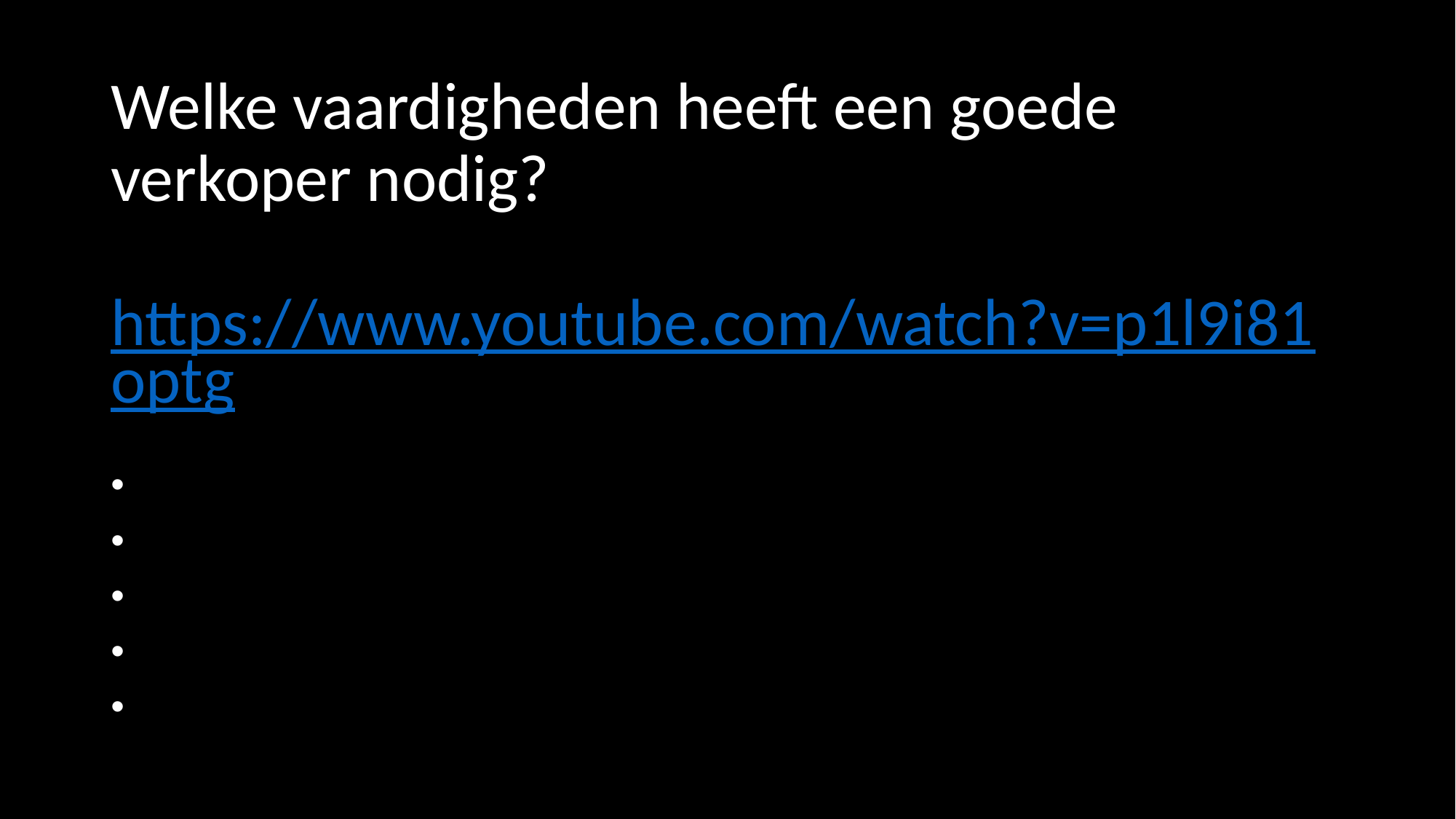

# Welke vaardigheden heeft een goede verkoper nodig? https://www.youtube.com/watch?v=p1l9i81optg